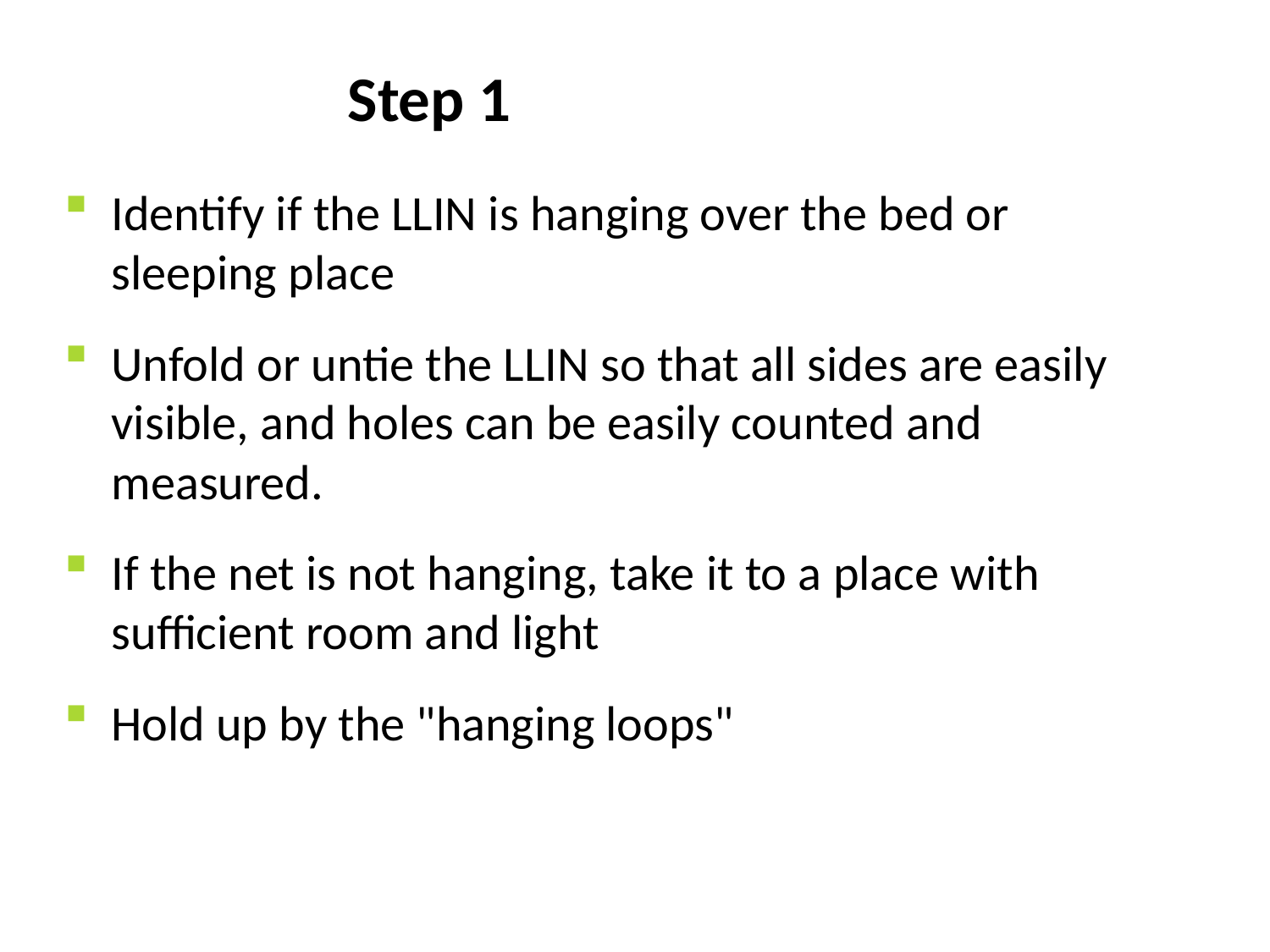

# Step 1
Identify if the LLIN is hanging over the bed or sleeping place
Unfold or untie the LLIN so that all sides are easily visible, and holes can be easily counted and measured.
If the net is not hanging, take it to a place with sufficient room and light
Hold up by the "hanging loops"